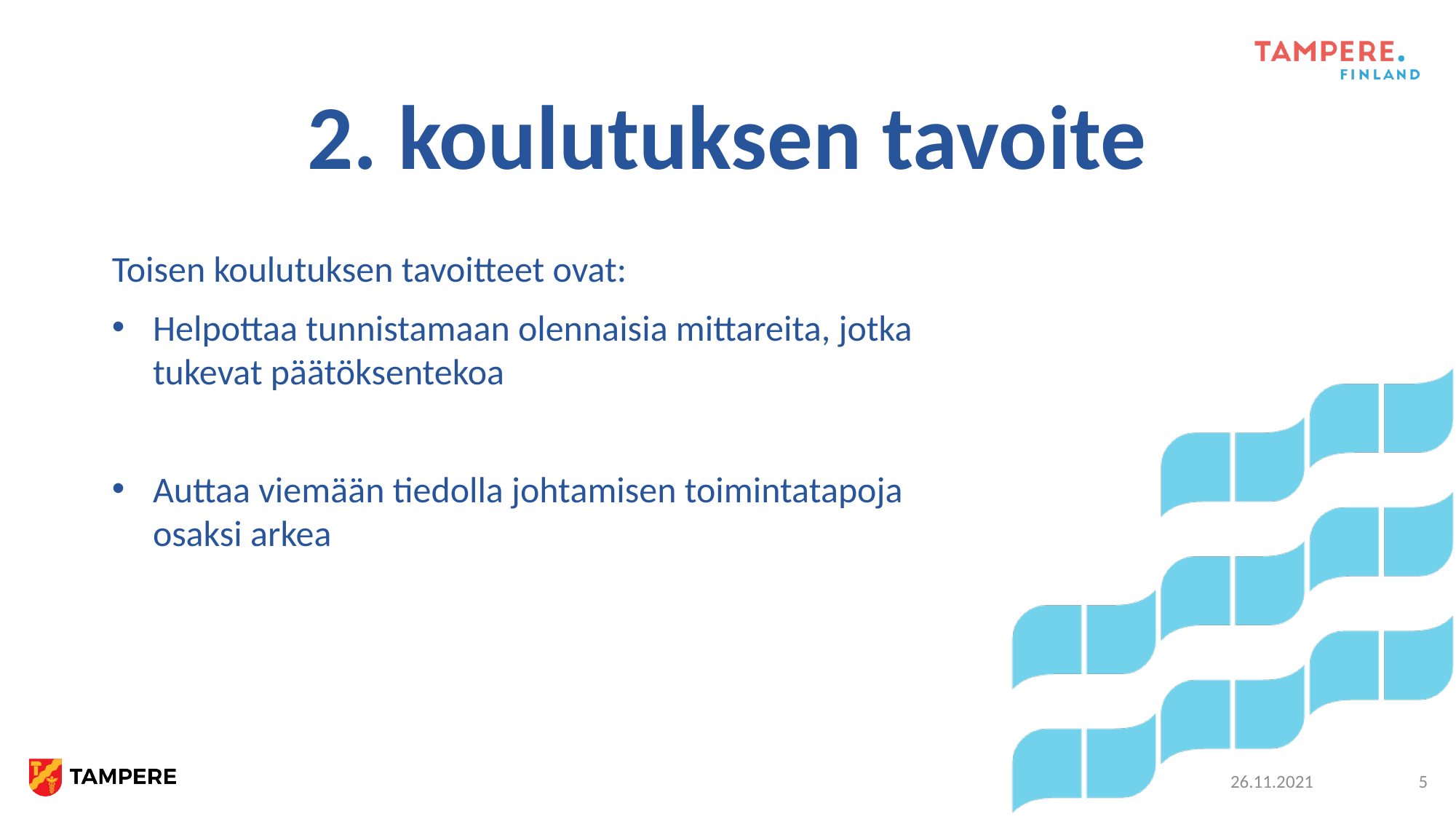

# 2. koulutuksen tavoite
Toisen koulutuksen tavoitteet ovat:
Helpottaa tunnistamaan olennaisia mittareita, jotka tukevat päätöksentekoa

Auttaa viemään tiedolla johtamisen toimintatapoja osaksi arkea
26.11.2021
5